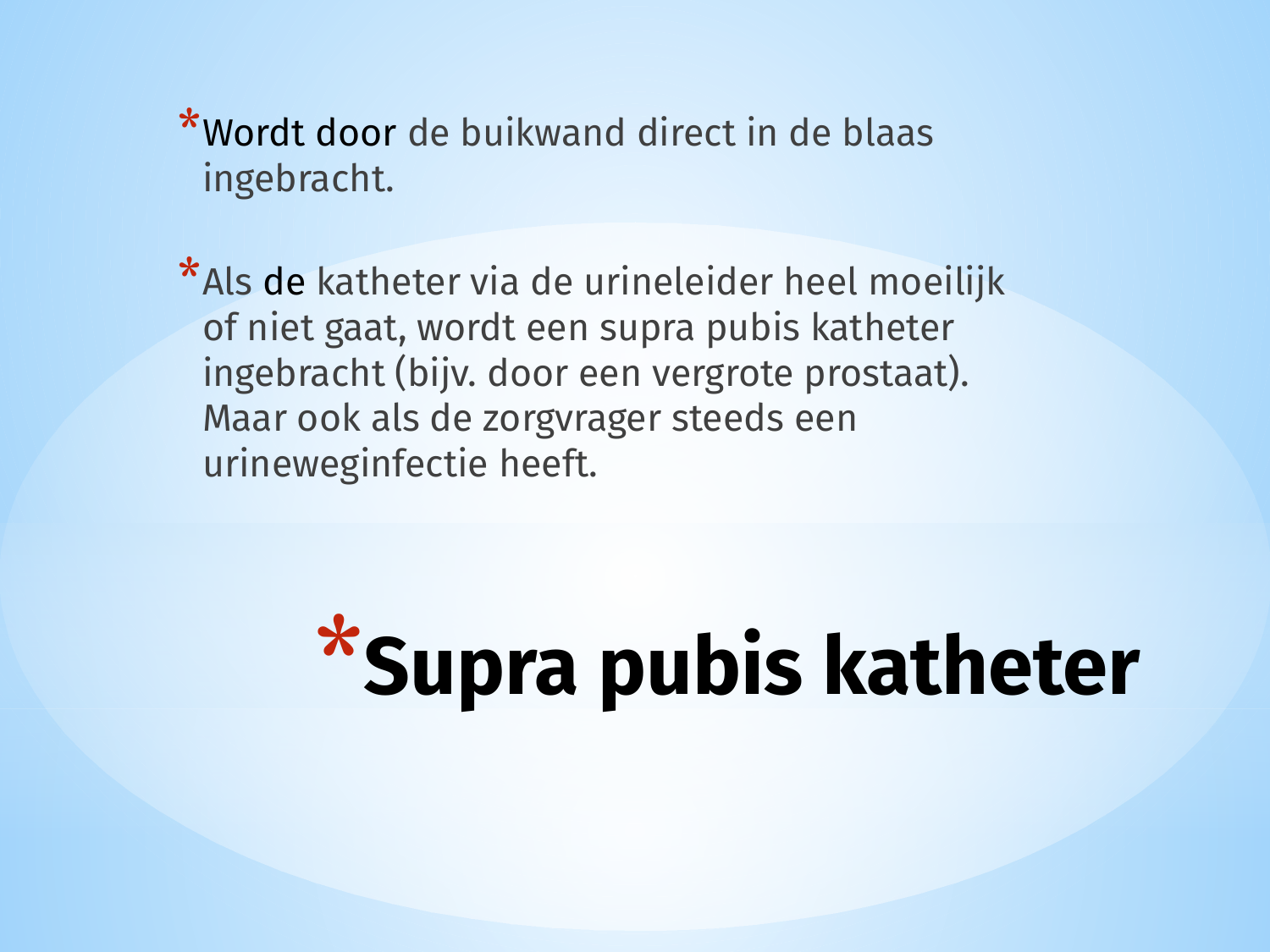

Wordt door de buikwand direct in de blaas  ingebracht.
Als de katheter via de urineleider heel moeilijk of niet gaat, wordt een supra pubis katheter ingebracht (bijv. door een vergrote prostaat).
Maar ook als de zorgvrager steeds een urineweginfectie heeft.
# Supra pubis katheter